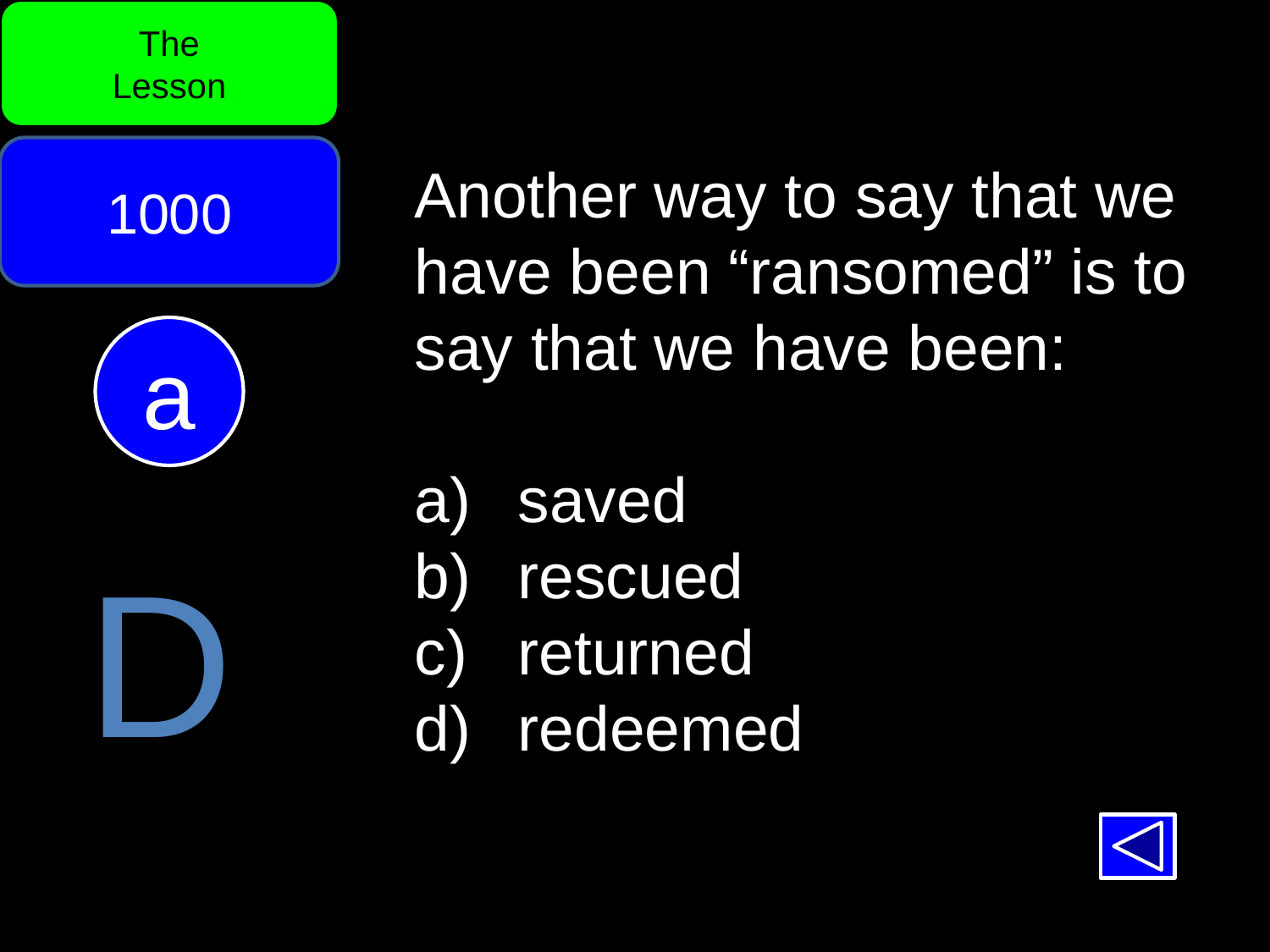

The
Lesson
1000
Another way to say that we have been “ransomed” is to say that we have been:

saved
rescued
returned
redeemed
a
D